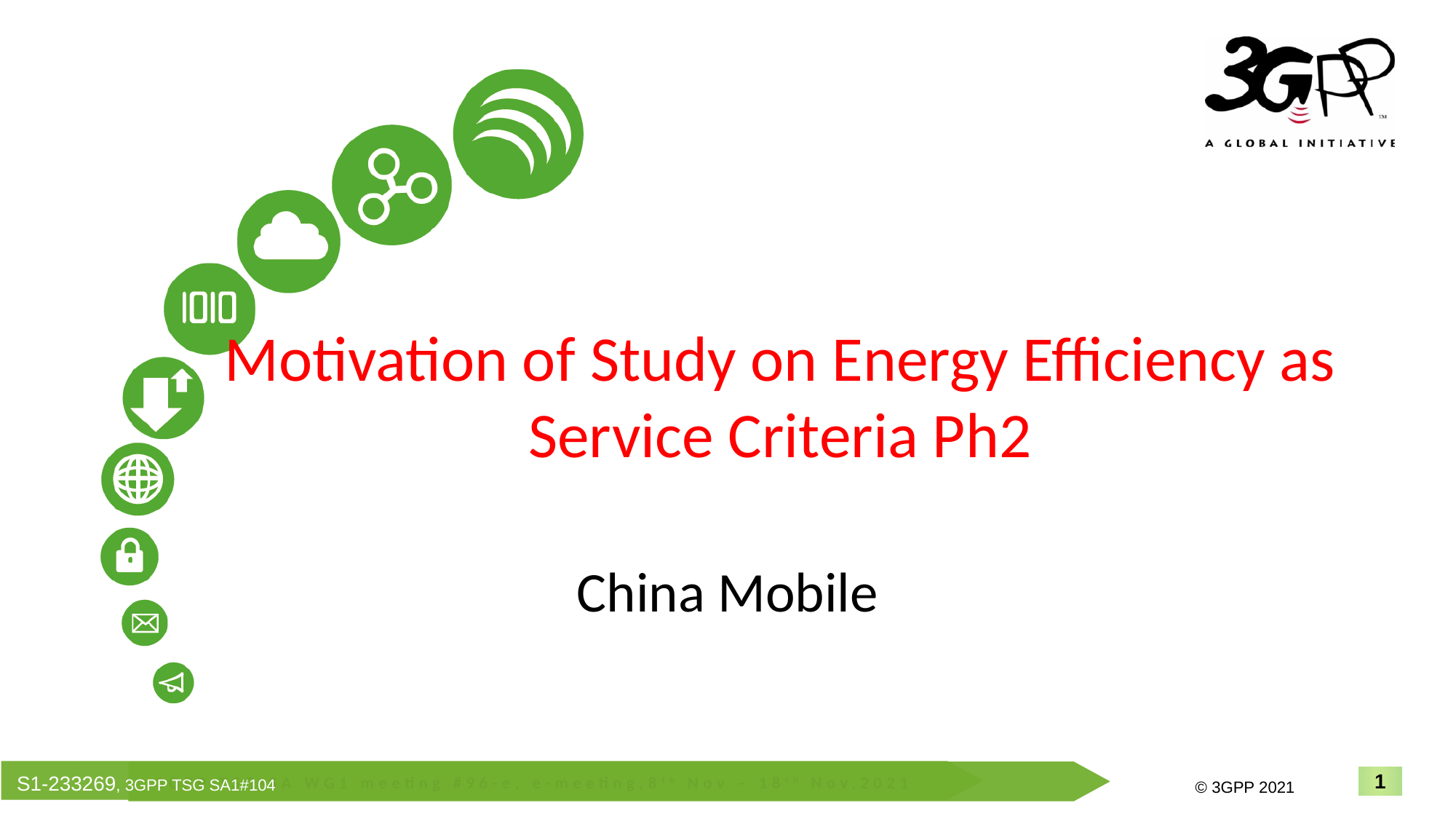

Motivation of Study on Energy Efficiency as Service Criteria Ph2

China Mobile
S1-233269, 3GPP TSG SA1#104